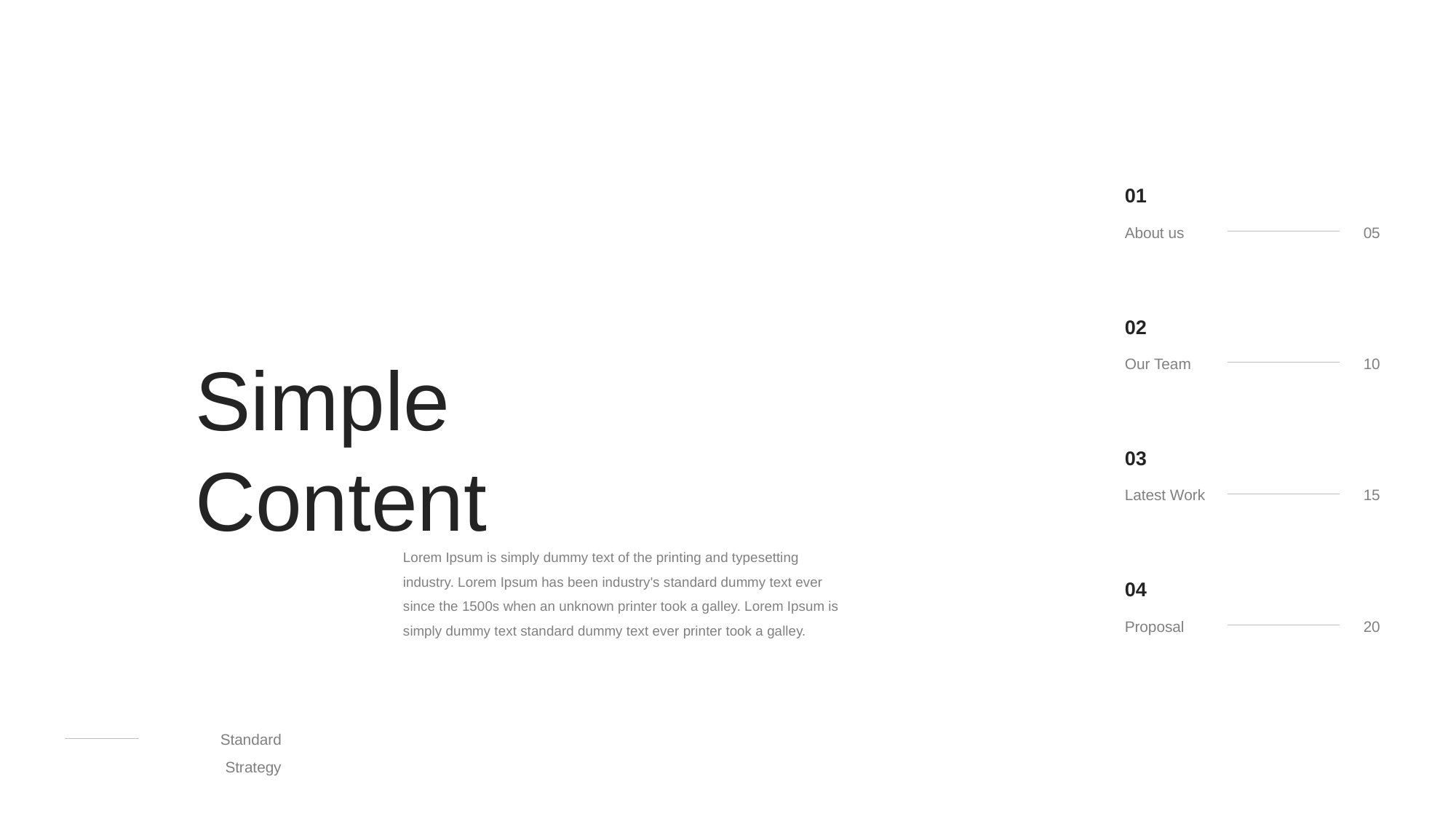

01
About us
05
02
Our Team
10
Simple Content
03
Latest Work
15
Lorem Ipsum is simply dummy text of the printing and typesetting industry. Lorem Ipsum has been industry's standard dummy text ever since the 1500s when an unknown printer took a galley. Lorem Ipsum is simply dummy text standard dummy text ever printer took a galley.
04
Proposal
20
Standard Strategy